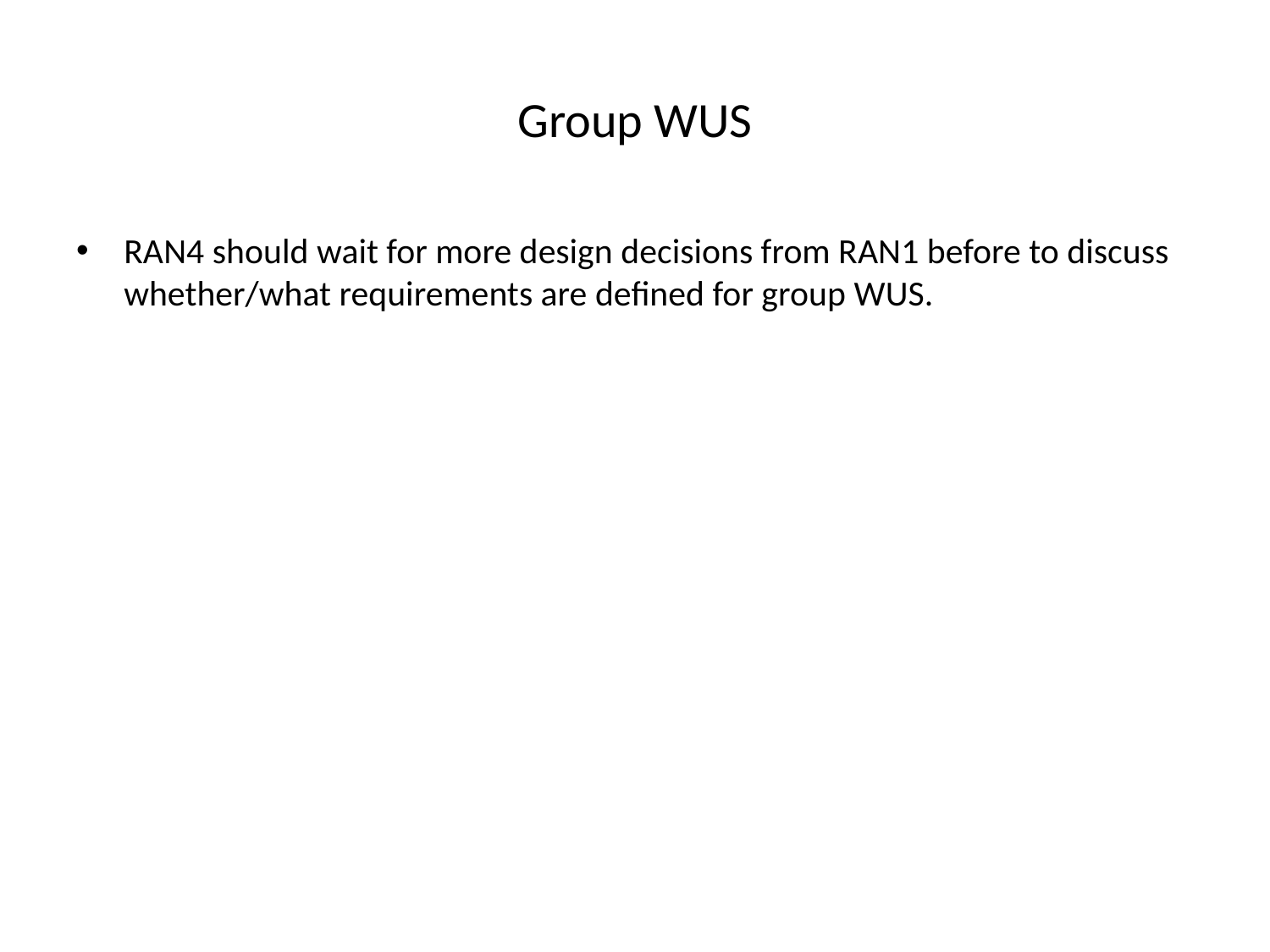

# Group WUS
RAN4 should wait for more design decisions from RAN1 before to discuss whether/what requirements are defined for group WUS.